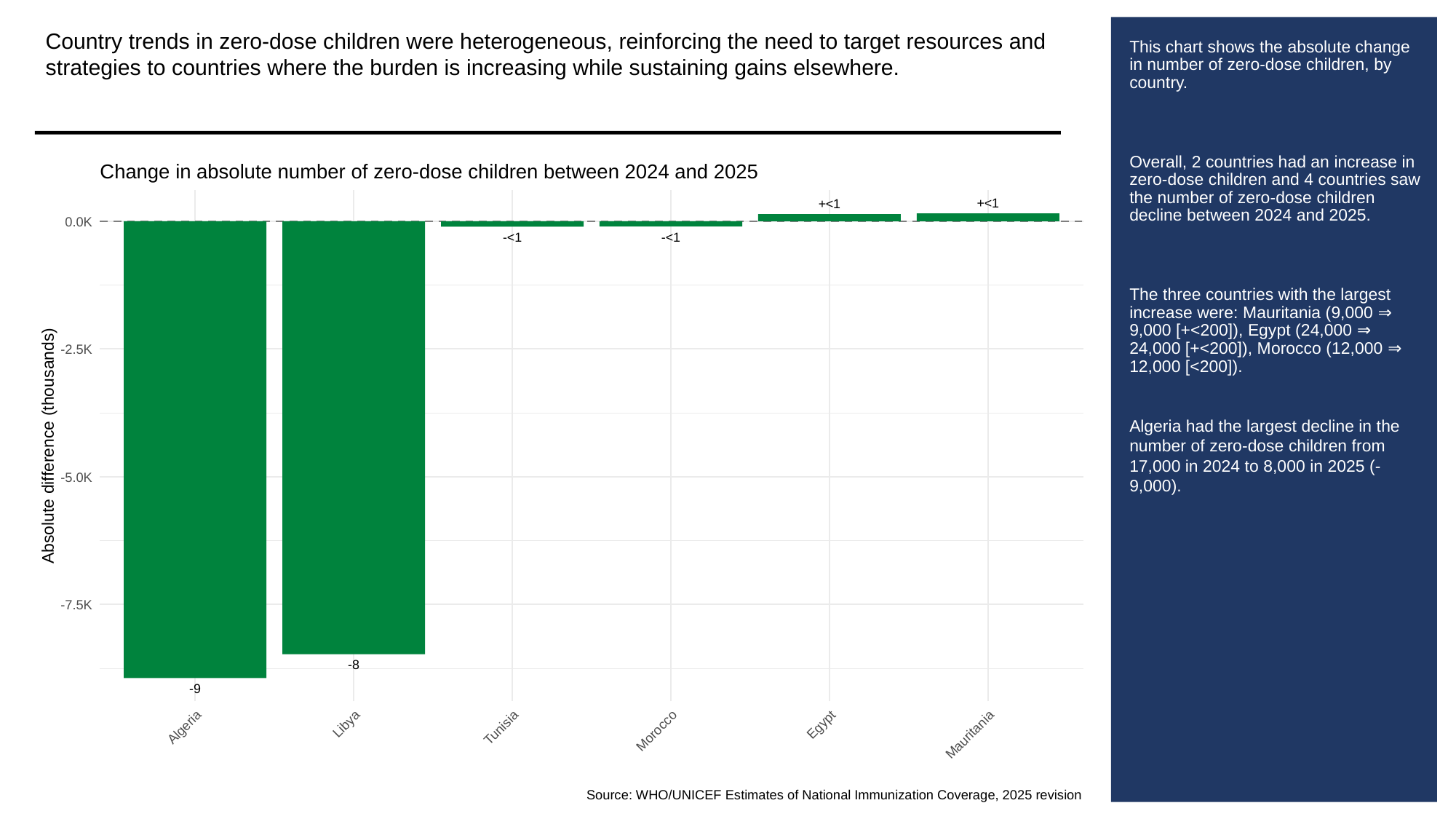

Country trends in zero-dose children were heterogeneous, reinforcing the need to target resources and strategies to countries where the burden is increasing while sustaining gains elsewhere.
# This chart shows the absolute change in number of zero-dose children, by country.

Overall, 2 countries had an increase in zero-dose children and 4 countries saw the number of zero-dose children decline between 2024 and 2025.

The three countries with the largest increase were: Mauritania (9,000 ⇒ 9,000 [+<200]), Egypt (24,000 ⇒ 24,000 [+<200]), Morocco (12,000 ⇒ 12,000 [<200]).

Algeria had the largest decline in the number of zero-dose children from 17,000 in 2024 to 8,000 in 2025 (-9,000).

Change in absolute number of zero-dose children between 2024 and 2025

+<1
+<1

0.0K

-<1
-<1

-2.5K

Absolute difference (thousands)
-5.0K

-7.5K

-8

-9
Libya
Egypt
Algeria
Tunisia
Morocco
Mauritania
Source: WHO/UNICEF Estimates of National Immunization Coverage, 2025 revision